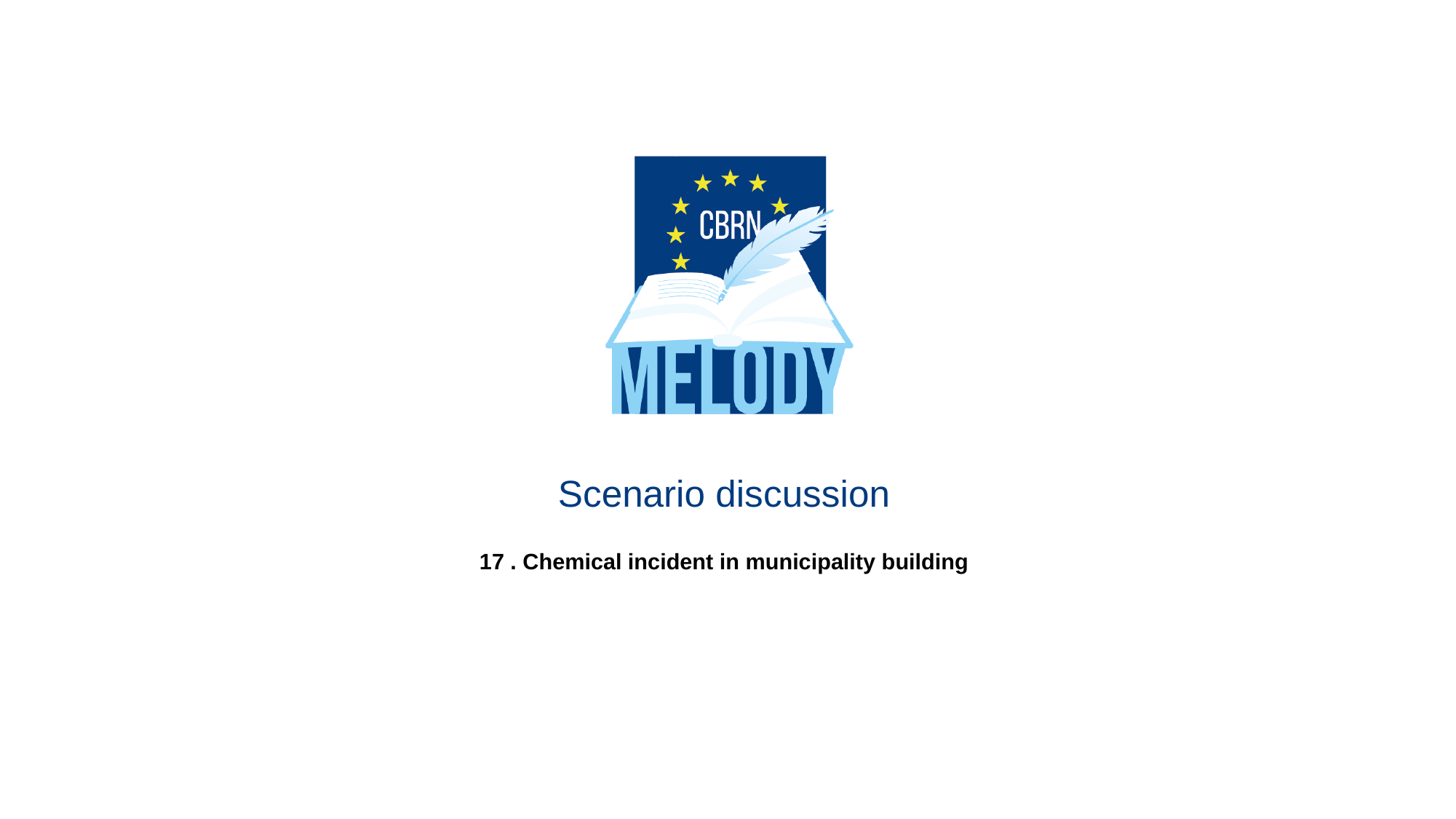

# Scenario discussion 17 . Chemical incident in municipality building